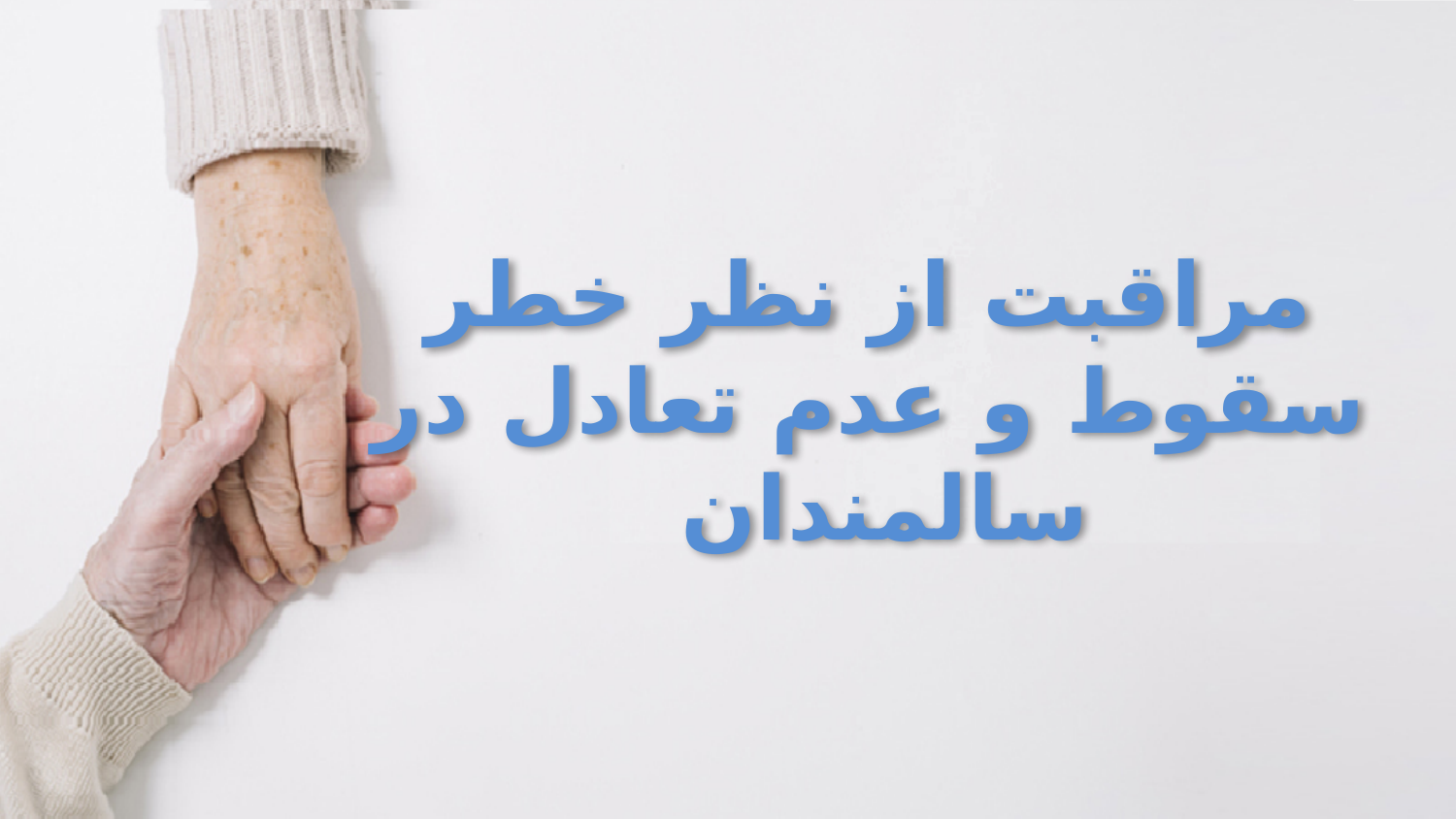

# مراقبت از نظر خطر سقوط و عدم تعادل در سالمندان